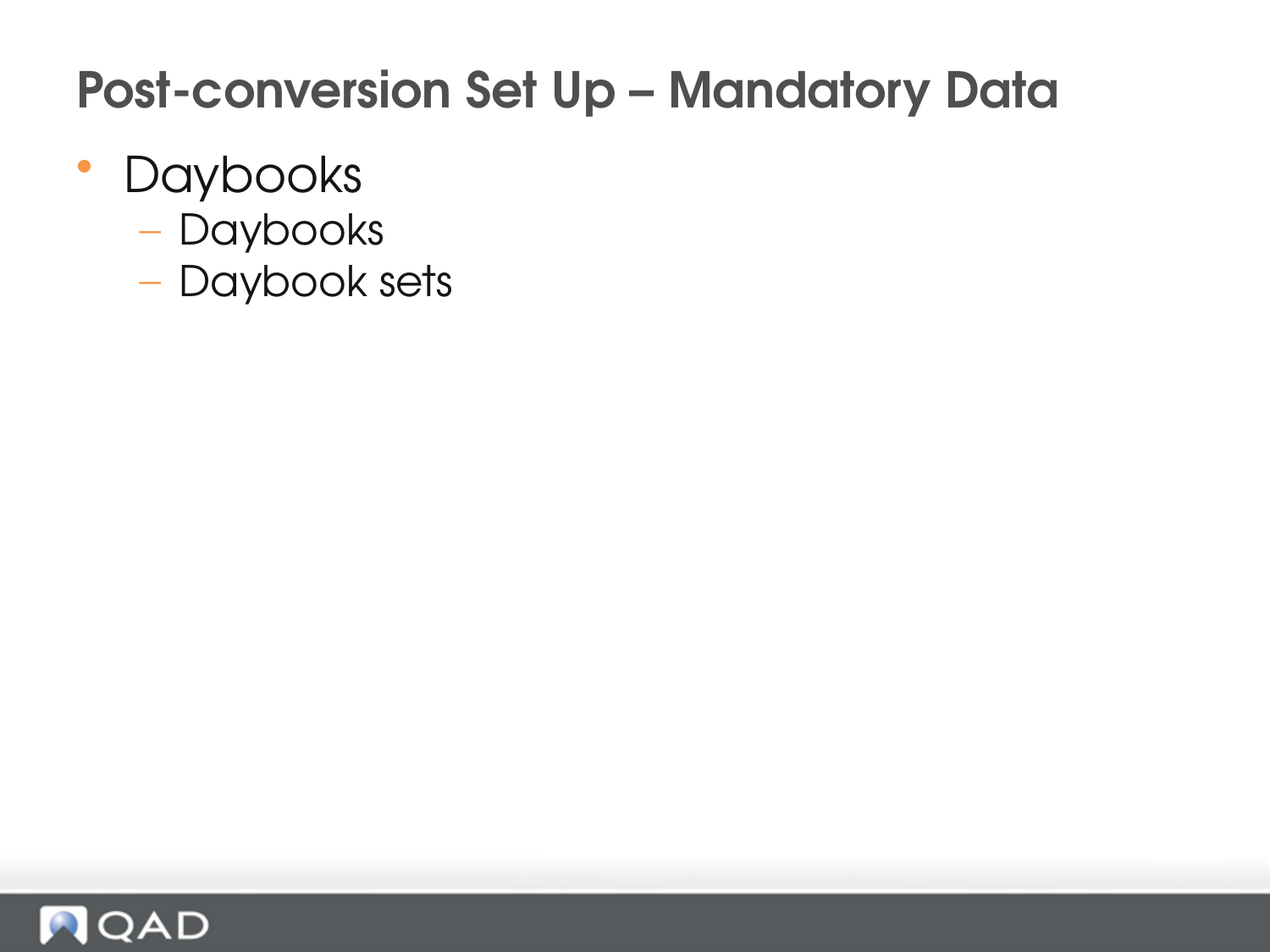

# Post-conversion Set Up – Mandatory Data

Daybooks
Daybooks
Daybook sets